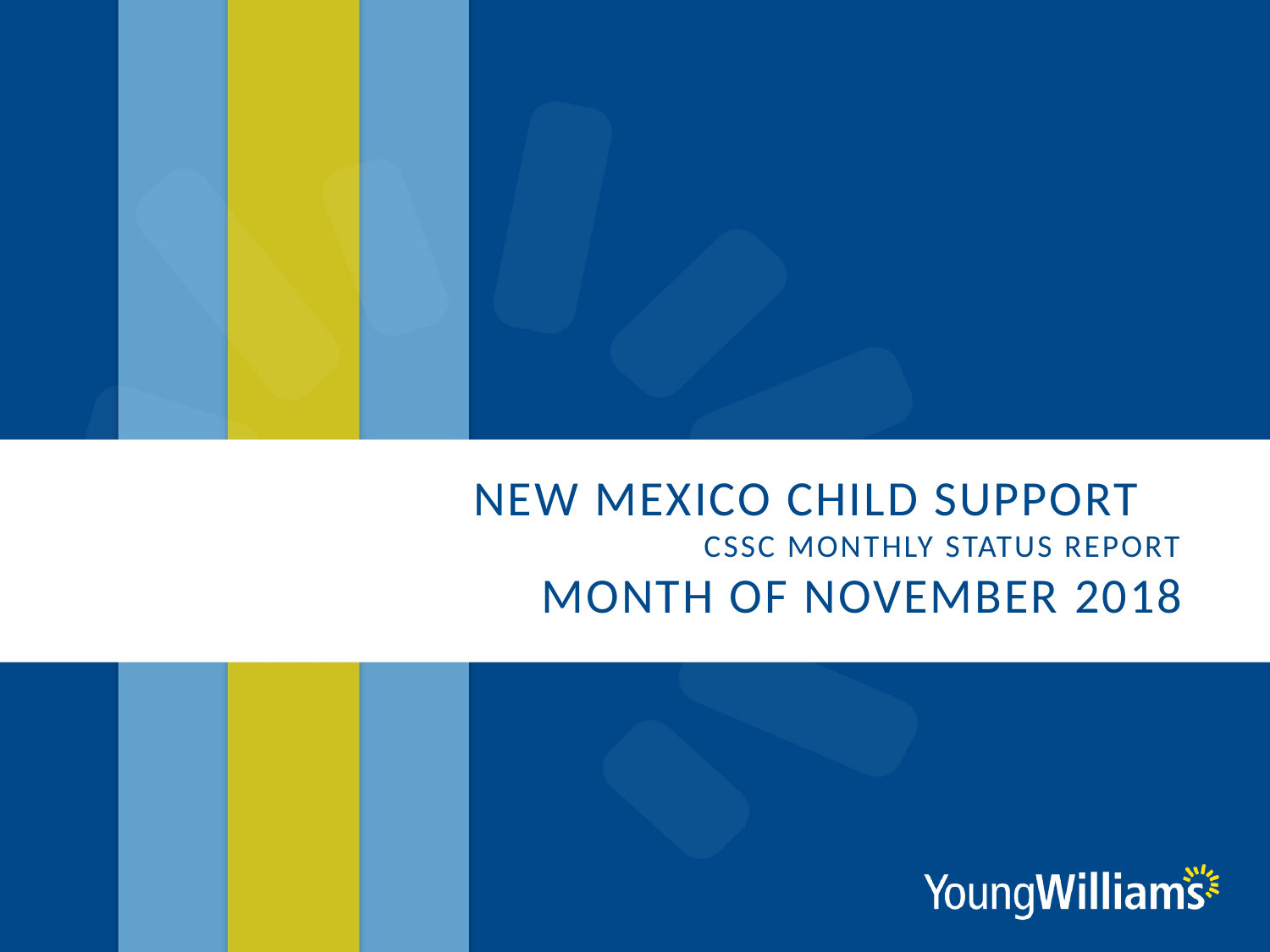

# New Mexico Child Support CSSC Monthly Status Report Month of November 2018